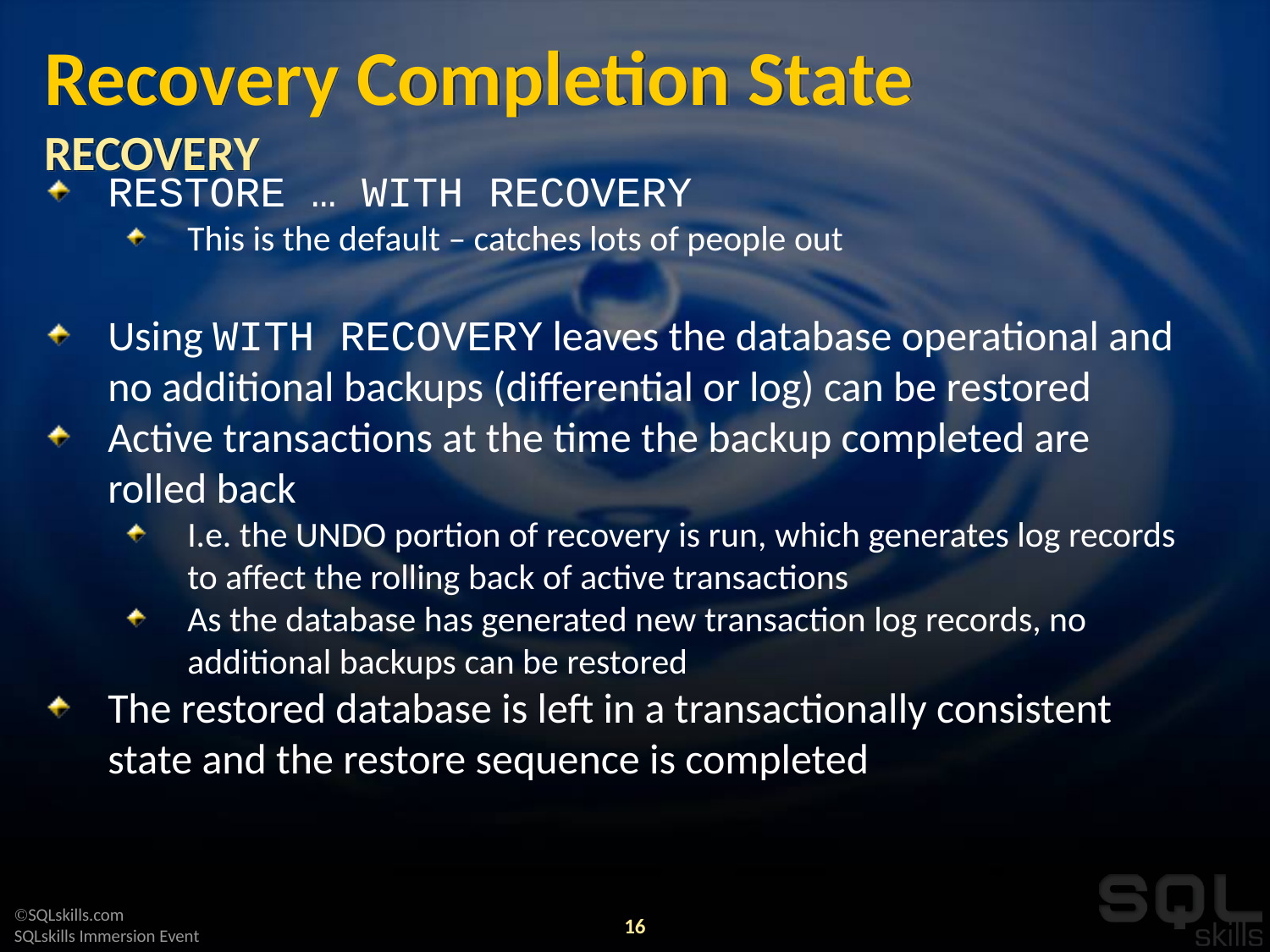

# Recovery Completion State RECOVERY
RESTORE … WITH RECOVERY
This is the default – catches lots of people out

Using WITH RECOVERY leaves the database operational and no additional backups (differential or log) can be restored
Active transactions at the time the backup completed are rolled back
I.e. the UNDO portion of recovery is run, which generates log records to affect the rolling back of active transactions
As the database has generated new transaction log records, no additional backups can be restored
The restored database is left in a transactionally consistent state and the restore sequence is completed

16